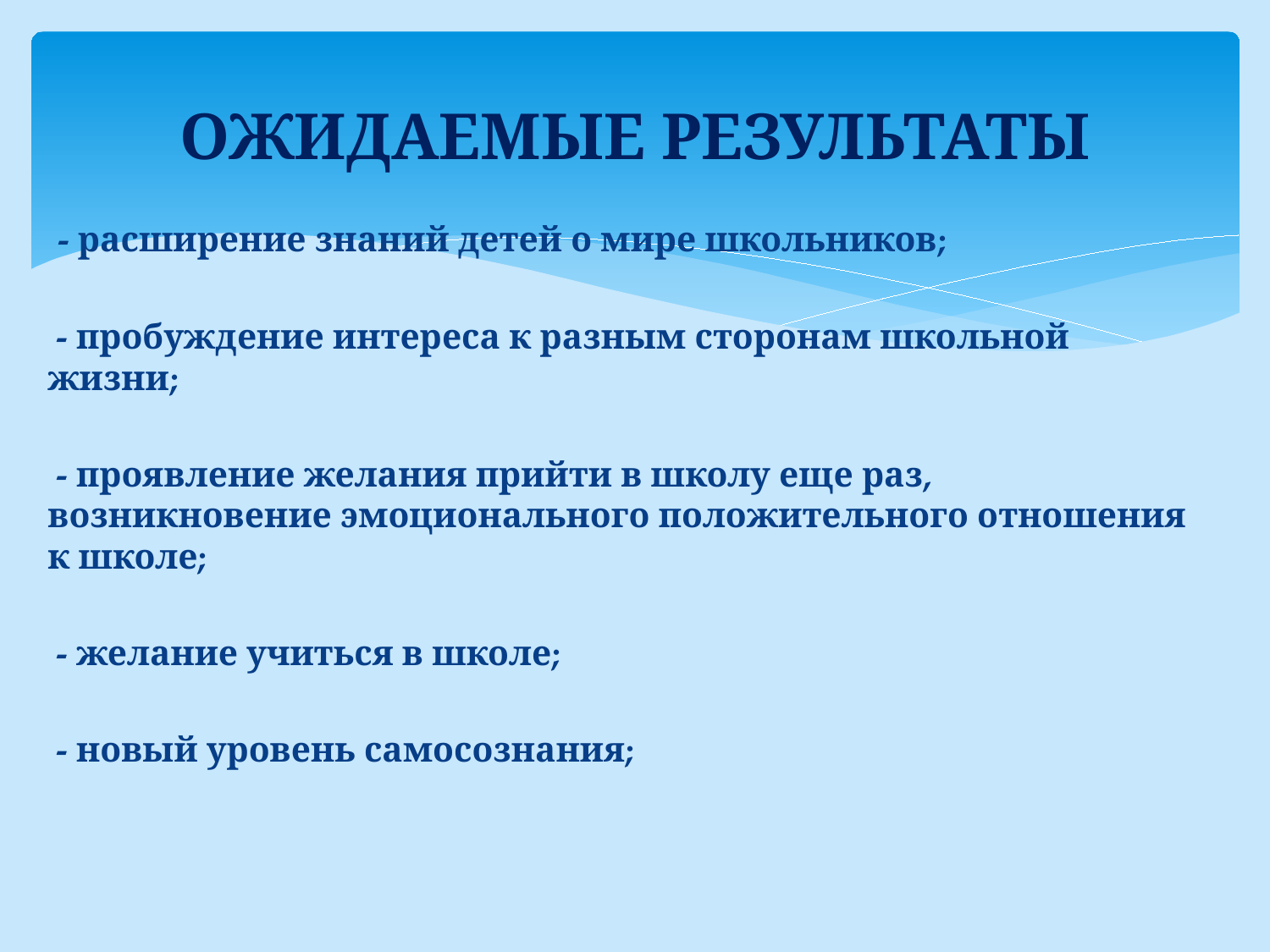

# ОЖИДАЕМЫЕ РЕЗУЛЬТАТЫ
 - расширение знаний детей о мире школьников;

 - пробуждение интереса к разным сторонам школьной жизни;

 - проявление желания прийти в школу еще раз, возникновение эмоционального положительного отношения к школе;

 - желание учиться в школе;

 - новый уровень самосознания;